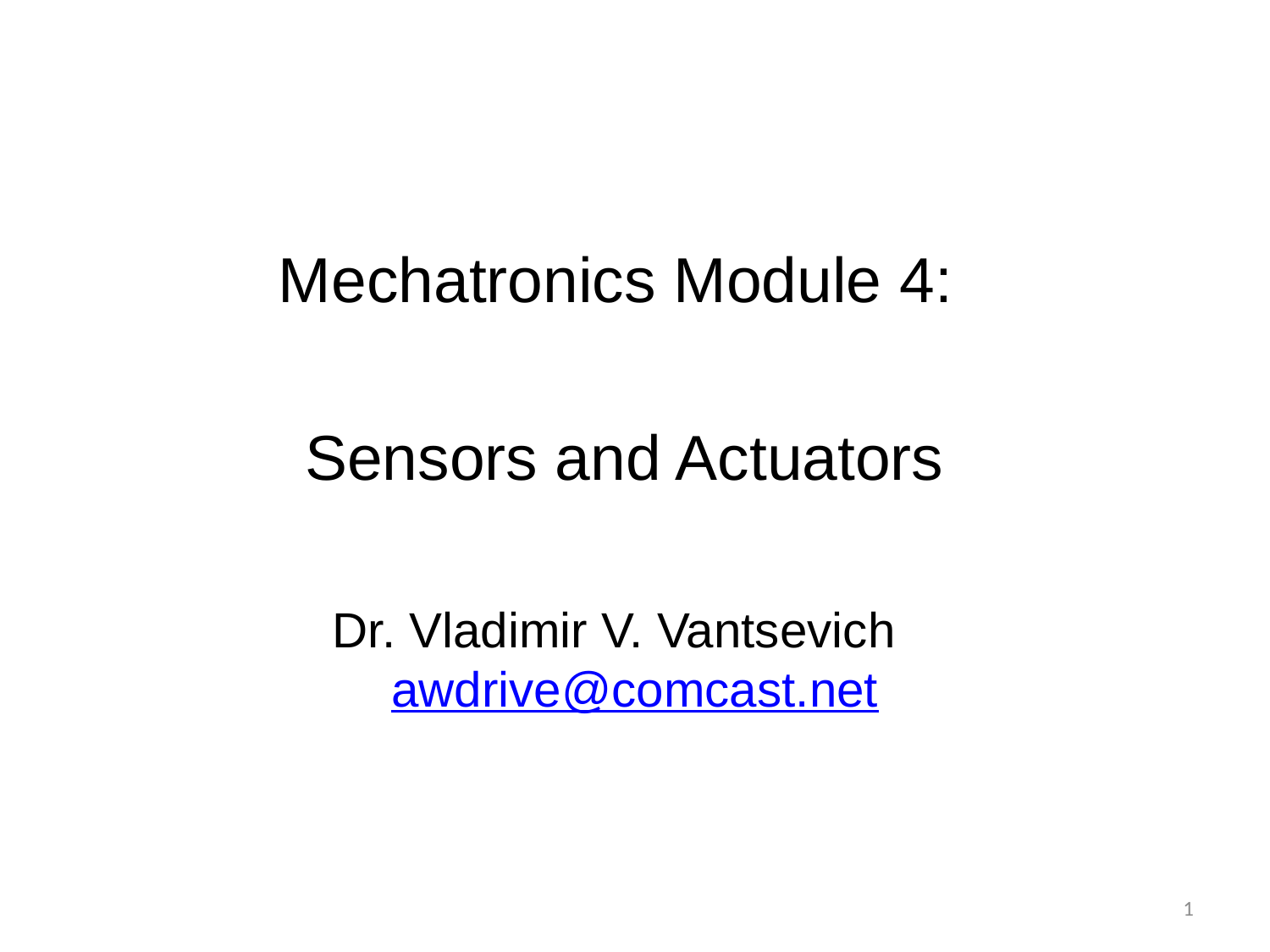

Mechatronics Module 4:

Sensors and Actuators
Dr. Vladimir V. Vantsevich
awdrive@comcast.net
1